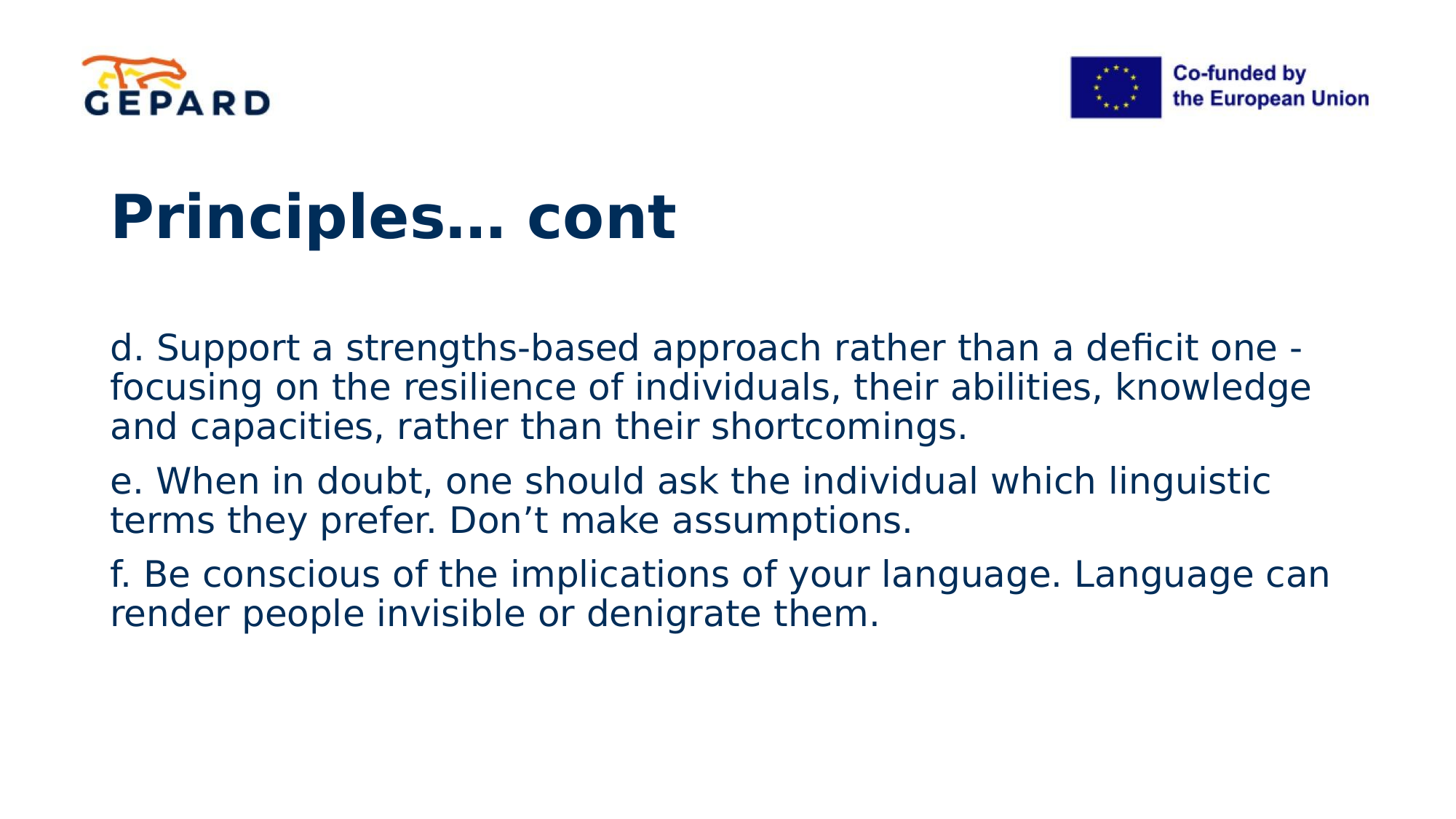

# Principles… cont
d. Support a strengths‐based approach rather than a deficit one - focusing on the resilience of individuals, their abilities, knowledge and capacities, rather than their shortcomings.
e. When in doubt, one should ask the individual which linguistic terms they prefer. Don’t make assumptions.
f. Be conscious of the implications of your language. Language can render people invisible or denigrate them.